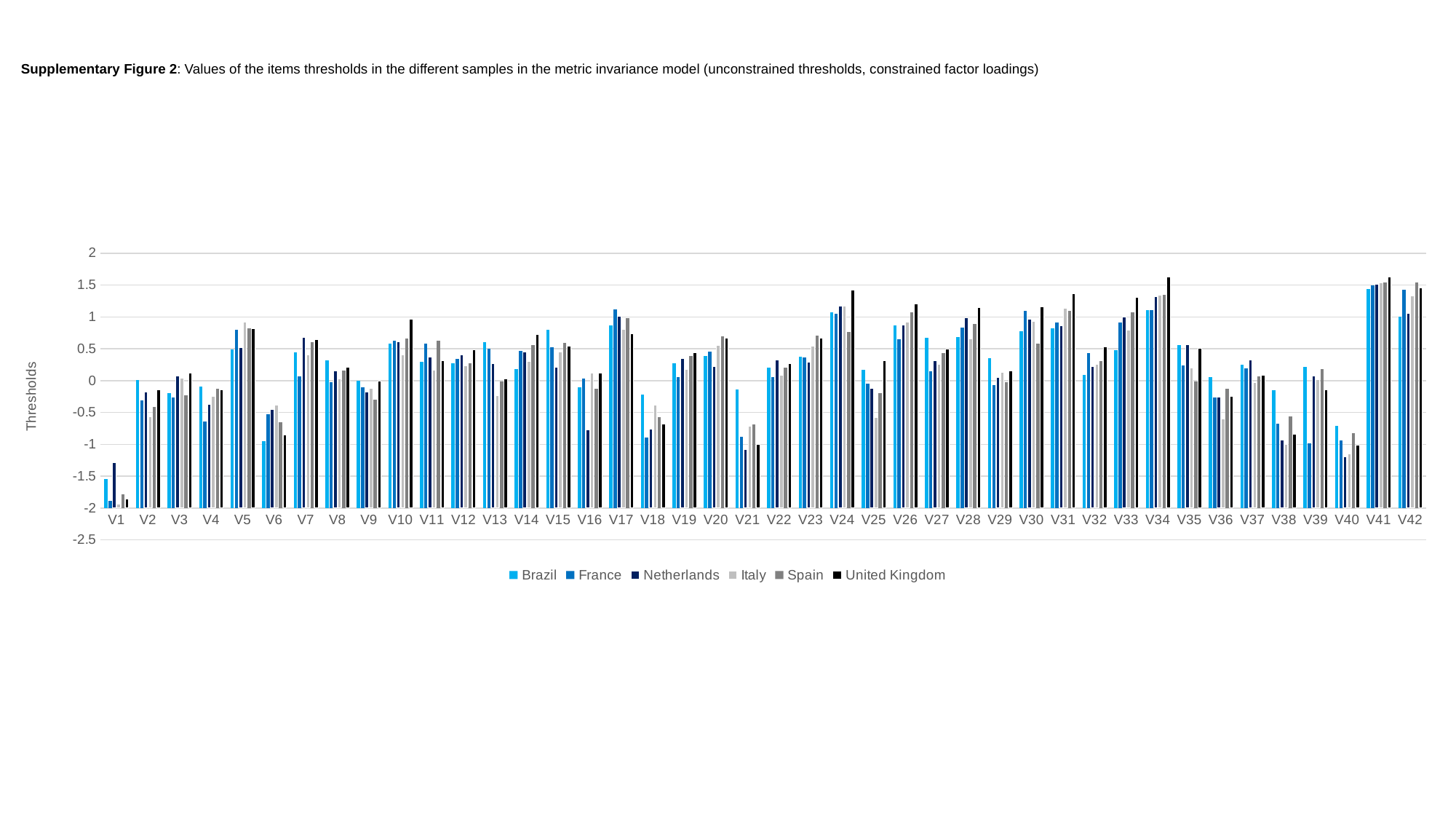

Supplementary Figure 2: Values of the items thresholds in the different samples in the metric invariance model (unconstrained thresholds, constrained factor loadings)

### Chart

| Category | Brazil | France | Netherlands | Italy | Spain | United Kingdom |
|---|---|---|---|---|---|---|
| V1 | -1.546 | -1.885 | -1.283 | -1.935 | -1.788 | -1.863 |
| V2 | 0.004 | -0.316 | -0.174 | -0.571 | -0.414 | -0.147 |
| V3 | -0.193 | -0.262 | 0.074 | 0.038 | -0.23 | 0.118 |
| V4 | -0.096 | -0.645 | -0.371 | -0.248 | -0.133 | -0.141 |
| V5 | 0.484 | 0.8 | 0.519 | 0.916 | 0.817 | 0.814 |
| V6 | -0.953 | -0.534 | -0.453 | -0.379 | -0.652 | -0.851 |
| V7 | 0.441 | 0.069 | 0.674 | 0.403 | 0.598 | 0.648 |
| V8 | 0.317 | -0.021 | 0.153 | 0.027 | 0.159 | 0.214 |
| V9 | 0.002 | -0.107 | -0.185 | -0.121 | -0.302 | -0.003 |
| V10 | 0.584 | 0.621 | 0.606 | 0.403 | 0.666 | 0.959 |
| V11 | 0.296 | 0.58 | 0.369 | 0.16 | 0.625 | 0.308 |
| V12 | 0.277 | 0.338 | 0.401 | 0.23 | 0.268 | 0.486 |
| V13 | 0.601 | 0.506 | 0.265 | -0.231 | -0.015 | 0.026 |
| V14 | 0.181 | 0.462 | 0.445 | 0.297 | 0.562 | 0.725 |
| V15 | 0.794 | 0.519 | 0.208 | 0.453 | 0.595 | 0.543 |
| V16 | -0.104 | 0.027 | -0.769 | 0.122 | -0.124 | 0.121 |
| V17 | 0.862 | 1.117 | 1.005 | 0.801 | 0.98 | 0.735 |
| V18 | -0.225 | -0.891 | -0.767 | -0.389 | -0.572 | -0.685 |
| V19 | 0.267 | 0.054 | 0.342 | 0.171 | 0.386 | 0.44 |
| V20 | 0.386 | 0.454 | 0.217 | 0.552 | 0.692 | 0.666 |
| V21 | -0.134 | -0.885 | -1.08 | -0.722 | -0.683 | -1.001 |
| V22 | 0.205 | 0.051 | 0.321 | 0.089 | 0.205 | 0.267 |
| V23 | 0.38 | 0.365 | 0.292 | 0.545 | 0.712 | 0.666 |
| V24 | 1.072 | 1.054 | 1.172 | 1.164 | 0.766 | 1.418 |
| V25 | 0.172 | -0.048 | -0.122 | -0.585 | -0.191 | 0.314 |
| V26 | 0.868 | 0.648 | 0.868 | 0.913 | 1.071 | 1.204 |
| V27 | 0.668 | 0.146 | 0.318 | 0.251 | 0.427 | 0.489 |
| V28 | 0.683 | 0.829 | 0.981 | 0.65 | 0.893 | 1.15 |
| V29 | 0.353 | -0.07 | 0.052 | 0.124 | -0.021 | 0.154 |
| V30 | 0.773 | 1.092 | 0.966 | 0.93 | 0.579 | 1.152 |
| V31 | 0.822 | 0.917 | 0.865 | 1.137 | 1.089 | 1.368 |
| V32 | 0.094 | 0.427 | 0.22 | 0.253 | 0.301 | 0.533 |
| V33 | 0.472 | 0.915 | 0.993 | 0.796 | 1.077 | 1.303 |
| V34 | 1.102 | 1.107 | 1.315 | 1.335 | 1.347 | 1.625 |
| V35 | 0.554 | 0.238 | 0.56 | 0.2 | -0.018 | 0.506 |
| V36 | 0.054 | -0.262 | -0.256 | -0.608 | -0.124 | -0.247 |
| V37 | 0.254 | 0.188 | 0.319 | -0.03 | 0.07 | 0.079 |
| V38 | -0.155 | -0.671 | -0.93 | -0.999 | -0.56 | -0.842 |
| V39 | 0.217 | -0.985 | 0.075 | 0.011 | 0.182 | -0.144 |
| V40 | -0.713 | -0.938 | -1.194 | -1.148 | -0.827 | -1.019 |
| V41 | 1.44 | 1.49 | 1.508 | 1.536 | 1.54 | 1.625 |
| V42 | 0.998 | 1.424 | 1.059 | 1.324 | 1.538 | 1.456 |